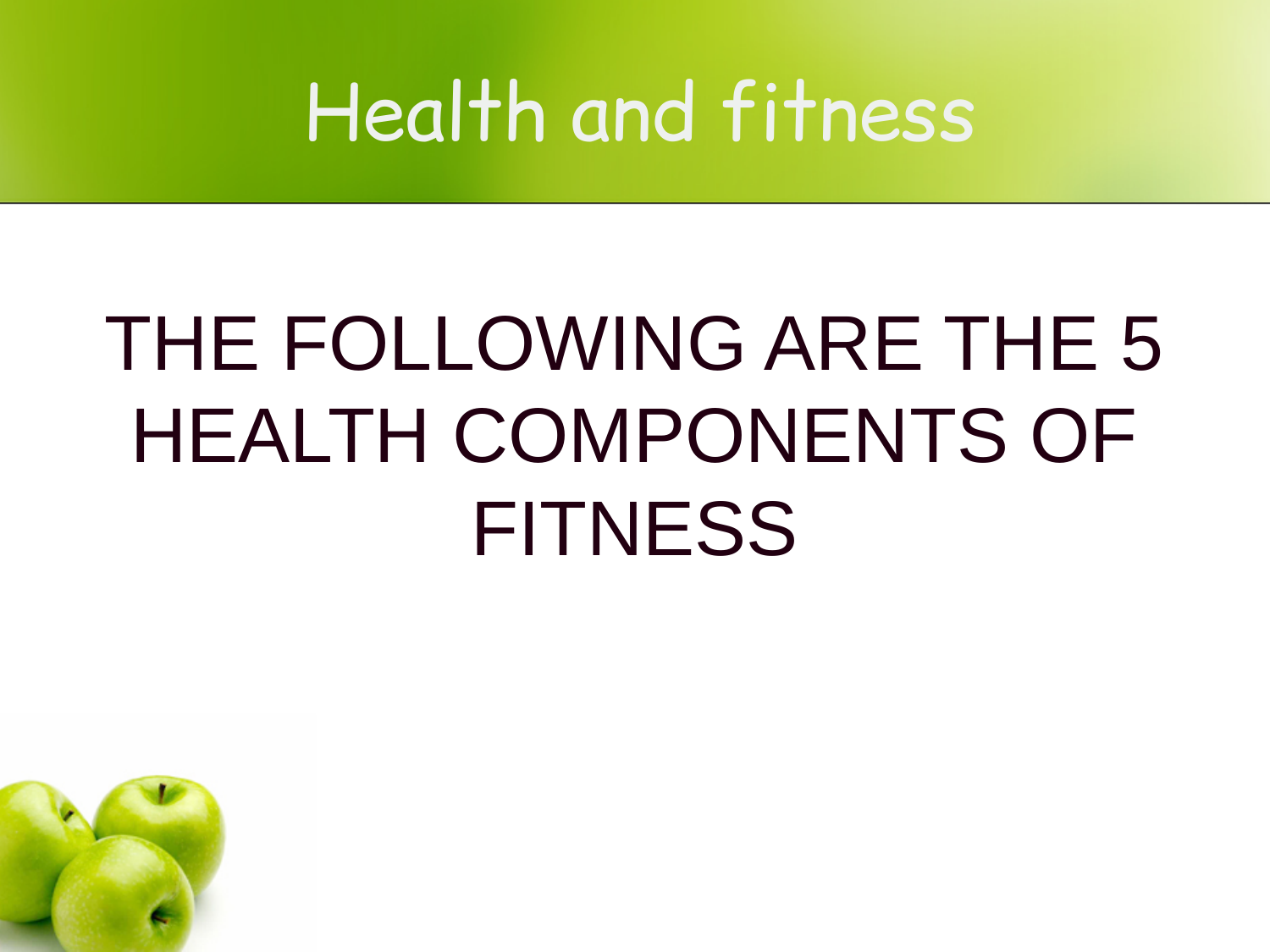

# Health and fitness
THE FOLLOWING ARE THE 5 HEALTH COMPONENTS OF FITNESS